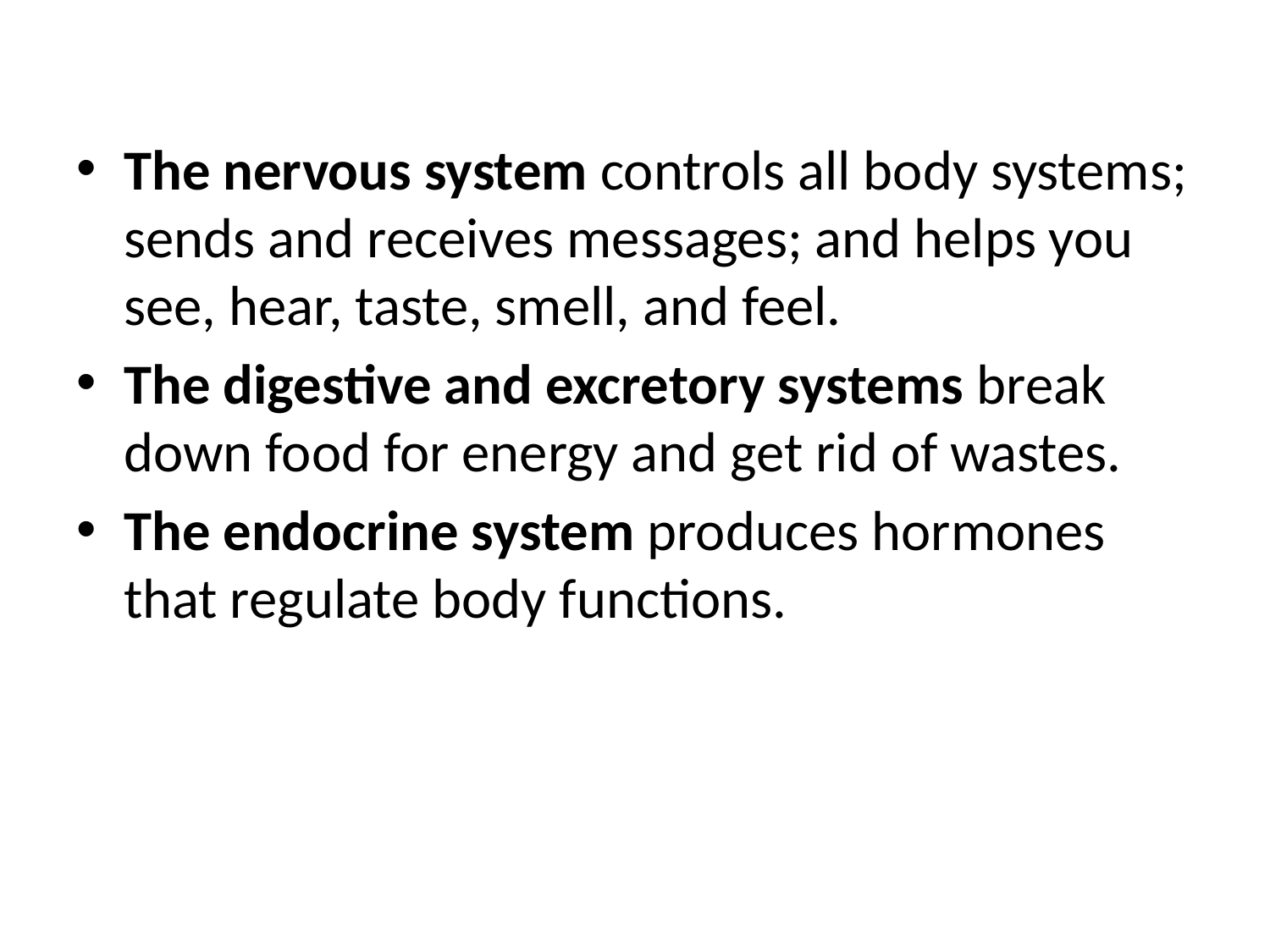

#
The nervous system controls all body systems; sends and receives messages; and helps you see, hear, taste, smell, and feel.
The digestive and excretory systems break down food for energy and get rid of wastes.
The endocrine system produces hormones that regulate body functions.